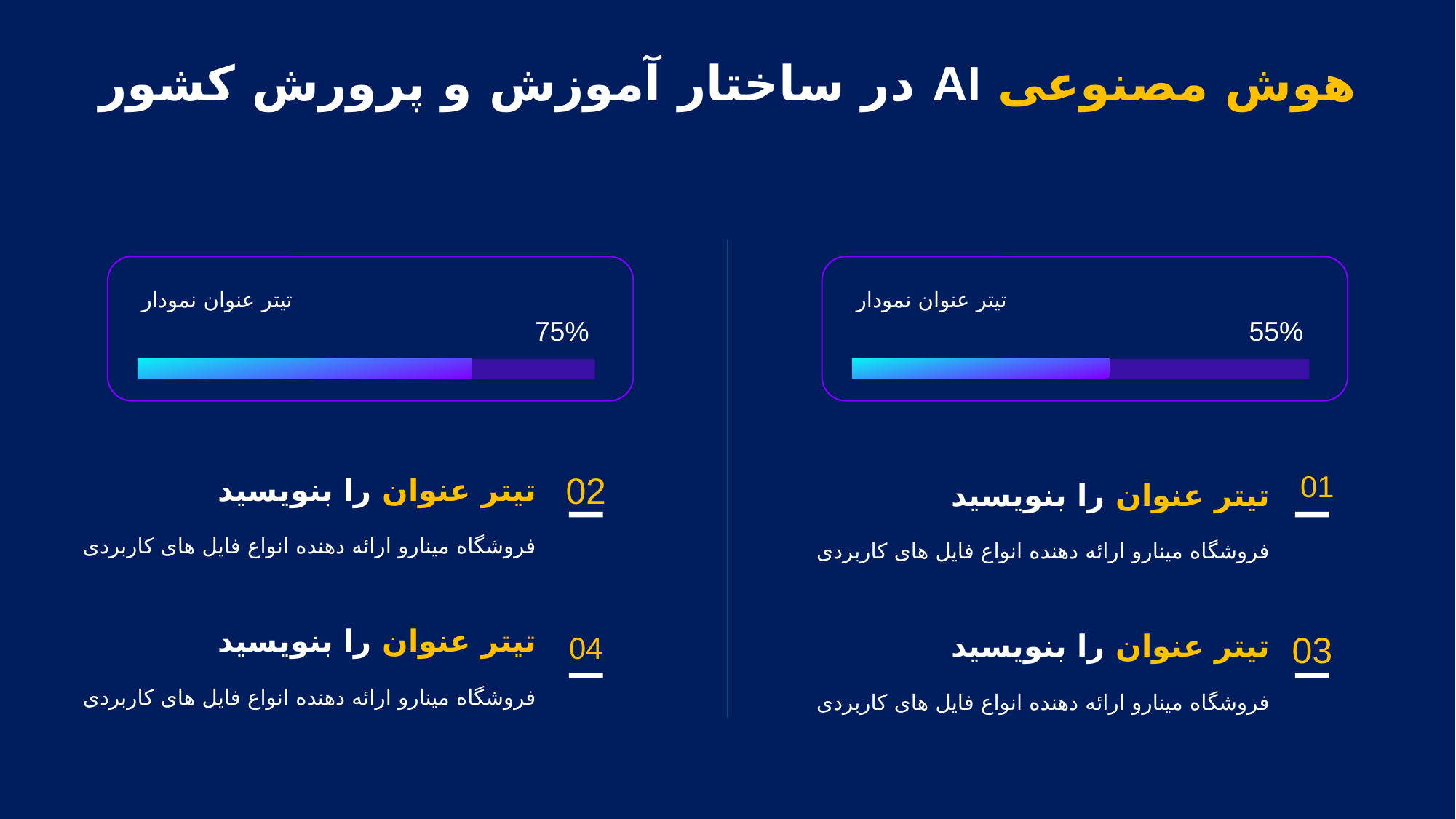

هوش مصنوعی AI در ساختار آموزش و پرورش کشور

تیتر عنوان نمودار
75%

تیتر عنوان نمودار
55%

تیتر عنوان را بنویسید
فروشگاه مینارو ارائه دهنده انواع فایل های کاربردی
02

تیتر عنوان را بنویسید
فروشگاه مینارو ارائه دهنده انواع فایل های کاربردی
01

تیتر عنوان را بنویسید
فروشگاه مینارو ارائه دهنده انواع فایل های کاربردی
04

تیتر عنوان را بنویسید
فروشگاه مینارو ارائه دهنده انواع فایل های کاربردی
03